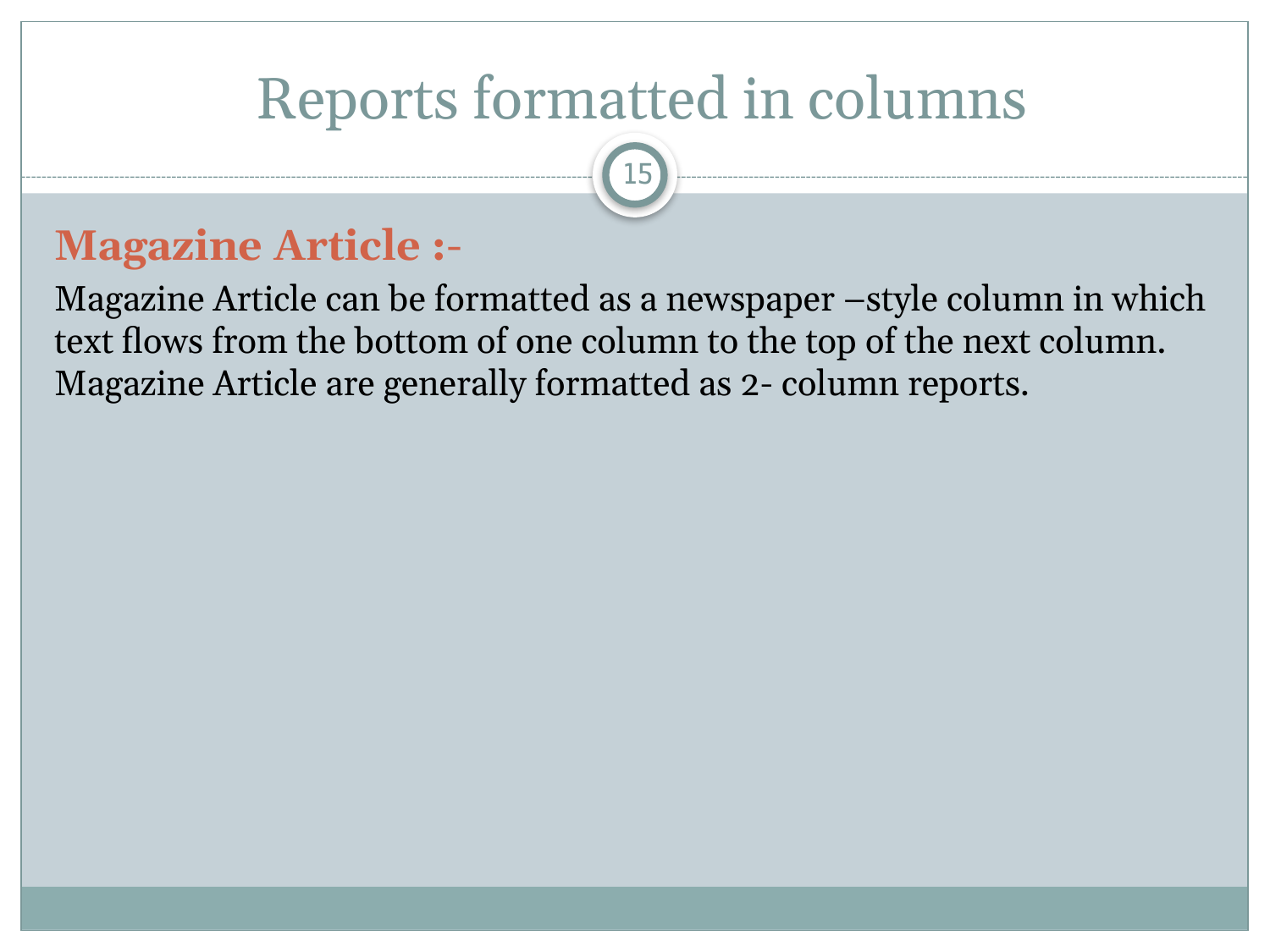

# Reports formatted in columns
15
Magazine Article :-
Magazine Article can be formatted as a newspaper –style column in which text flows from the bottom of one column to the top of the next column. Magazine Article are generally formatted as 2- column reports.